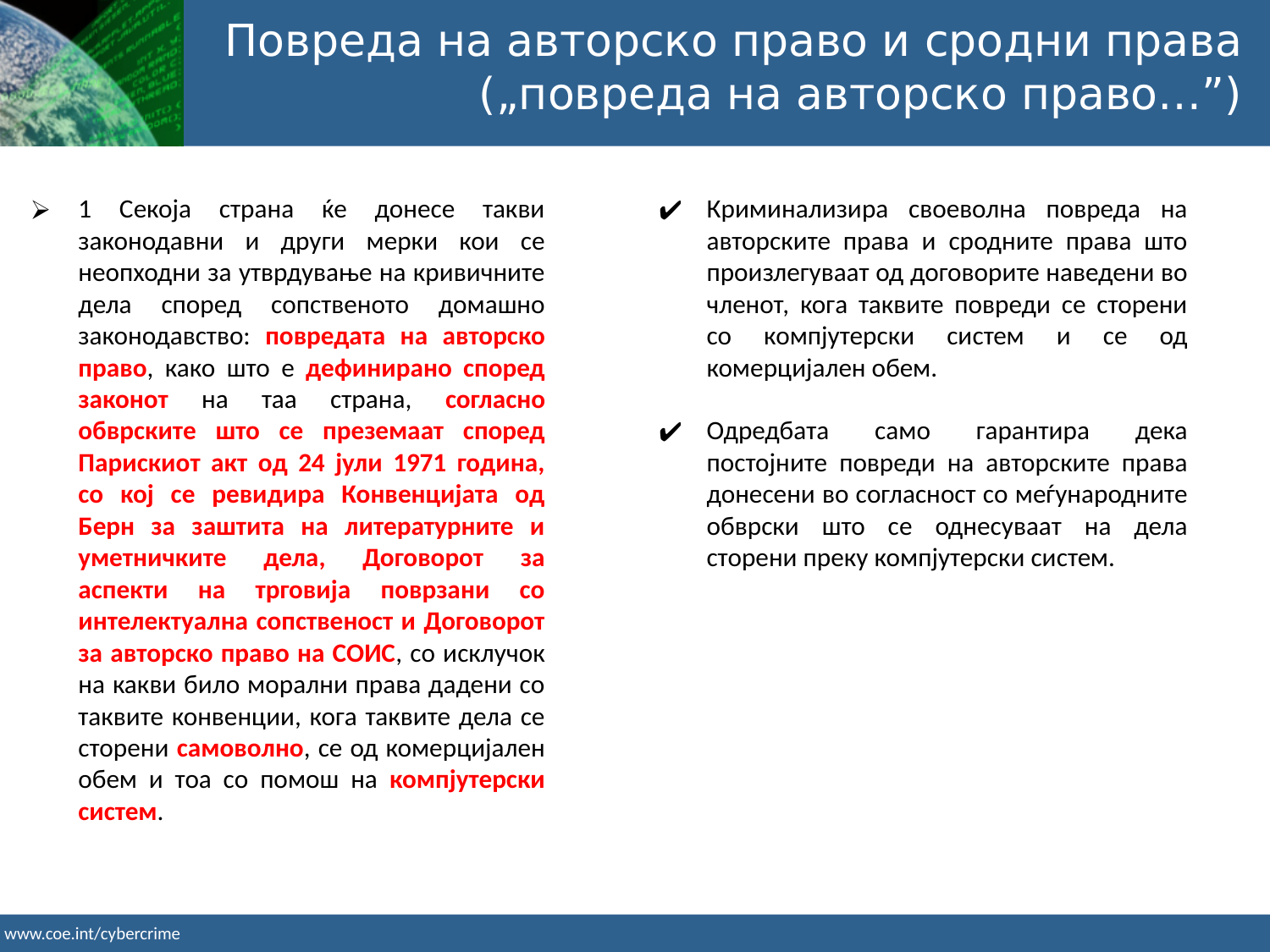

Повреда на авторско право и сродни права
(„повреда на авторско право…”)
1 Секоја страна ќе донесе такви законодавни и други мерки кои се неопходни за утврдување на кривичните дела според сопственото домашно законодавство: повредата на авторско право, како што е дефинирано според законот на таа страна, согласно обврските што се преземаат според Парискиот акт од 24 јули 1971 година, со кој се ревидира Конвенцијата од Берн за заштита на литературните и уметничките дела, Договорот за аспекти на трговија поврзани со интелектуална сопственост и Договорот за авторско право на СОИС, со исклучок на какви било морални права дадени со таквите конвенции, кога таквите дела се сторени самоволно, се од комерцијален обем и тоа со помош на компјутерски систем.
Криминализира своеволна повреда на авторските права и сродните права што произлегуваат од договорите наведени во членот, кога таквите повреди се сторени со компјутерски систем и се од комерцијален обем.

Одредбата само гарантира дека постојните повреди на авторските права донесени во согласност со меѓународните обврски што се однесуваат на дела сторени преку компјутерски систем.